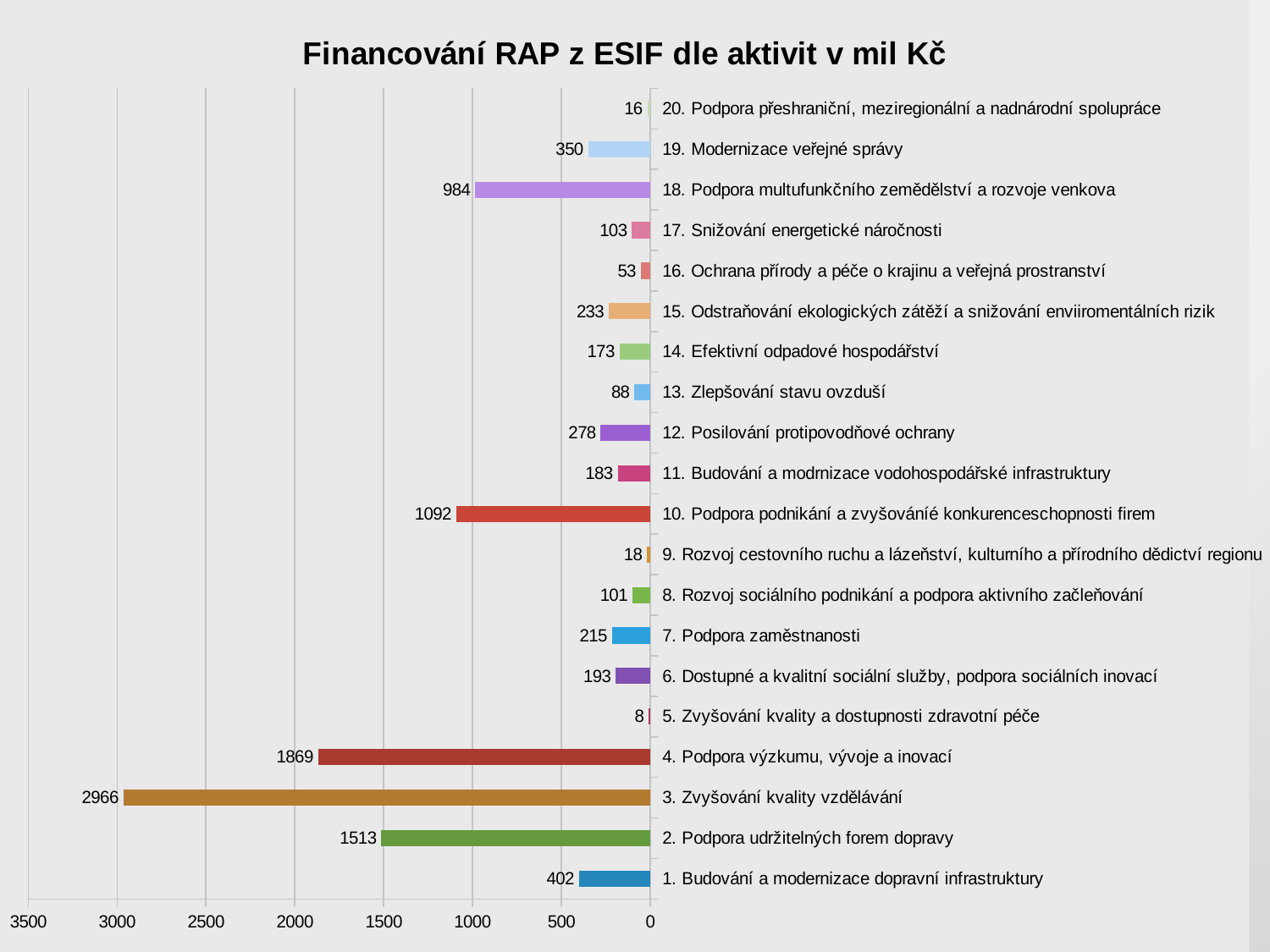

### Chart: Financování RAP z ESIF dle aktivit v mil Kč

| Category | Financování ESIF |
|---|---|
| 1. Budování a modernizace dopravní infrastruktury | 401.79999999999995 |
| 2. Podpora udržitelných forem dopravy | 1513.3999999999999 |
| 3. Zvyšování kvality vzdělávání | 2965.5 |
| 4. Podpora výzkumu, vývoje a inovací | 1869.3 |
| 5. Zvyšování kvality a dostupnosti zdravotní péče | 8.4 |
| 6. Dostupné a kvalitní sociální služby, podpora sociálních inovací | 193.2 |
| 7. Podpora zaměstnanosti | 215.3 |
| 8. Rozvoj sociálního podnikání a podpora aktivního začleňování | 100.8 |
| 9. Rozvoj cestovního ruchu a lázeňství, kulturního a přírodního dědictví regionu | 18.2 |
| 10. Podpora podnikání a zvyšováníé konkurenceschopnosti firem | 1091.7 |
| 11. Budování a modrnizace vodohospodářské infrastruktury | 182.5 |
| 12. Posilování protipovodňové ochrany | 278.2 |
| 13. Zlepšování stavu ovzduší | 88.0 |
| 14. Efektivní odpadové hospodářství | 172.5 |
| 15. Odstraňování ekologických zátěží a snižování enviiromentálních rizik | 232.5 |
| 16. Ochrana přírody a péče o krajinu a veřejná prostranství | 53.1 |
| 17. Snižování energetické náročnosti | 102.5 |
| 18. Podpora multufunkčního zemědělství a rozvoje venkova | 984.3000000000001 |
| 19. Modernizace veřejné správy | 349.59999999999997 |
| 20. Podpora přeshraniční, meziregionální a nadnárodní spolupráce | 15.9 |
# 8. Aktualizace Regionálního akčního plánu KK